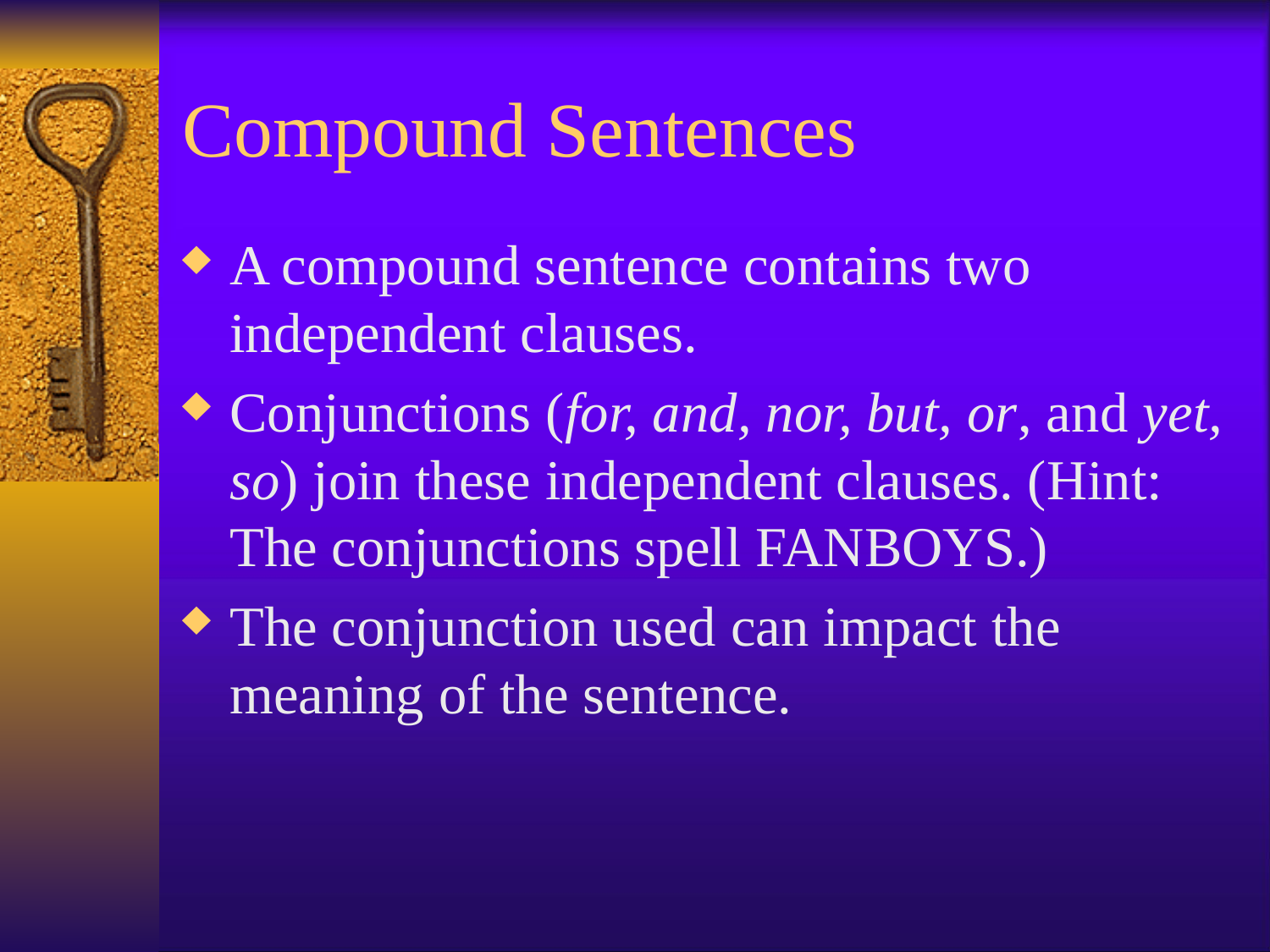

# Compound Sentences
A compound sentence contains two independent clauses.
Conjunctions (for, and, nor, but, or, and yet, so) join these independent clauses. (Hint: The conjunctions spell FANBOYS.)
The conjunction used can impact the meaning of the sentence.